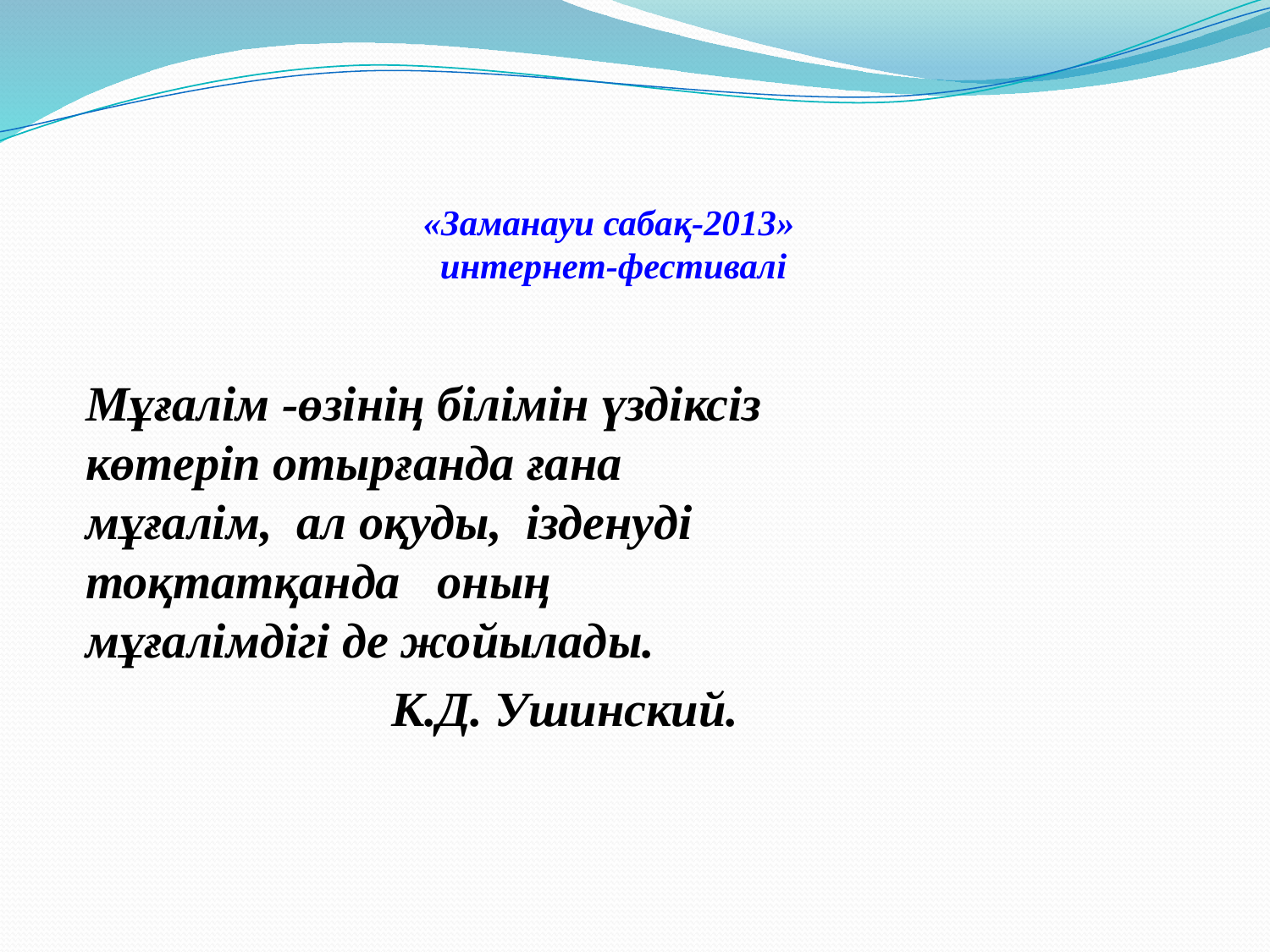

# «Заманауи сабақ-2013» интернет-фестивалі

   	Мұғалім -өзінің білімін үздіксіз көтеріп отырғанда ғана мұғалім,  ал оқуды,  ізденуді тоқтатқанда   оның  мұғалімдігі де жойылады.
                            К.Д. Ушинский.